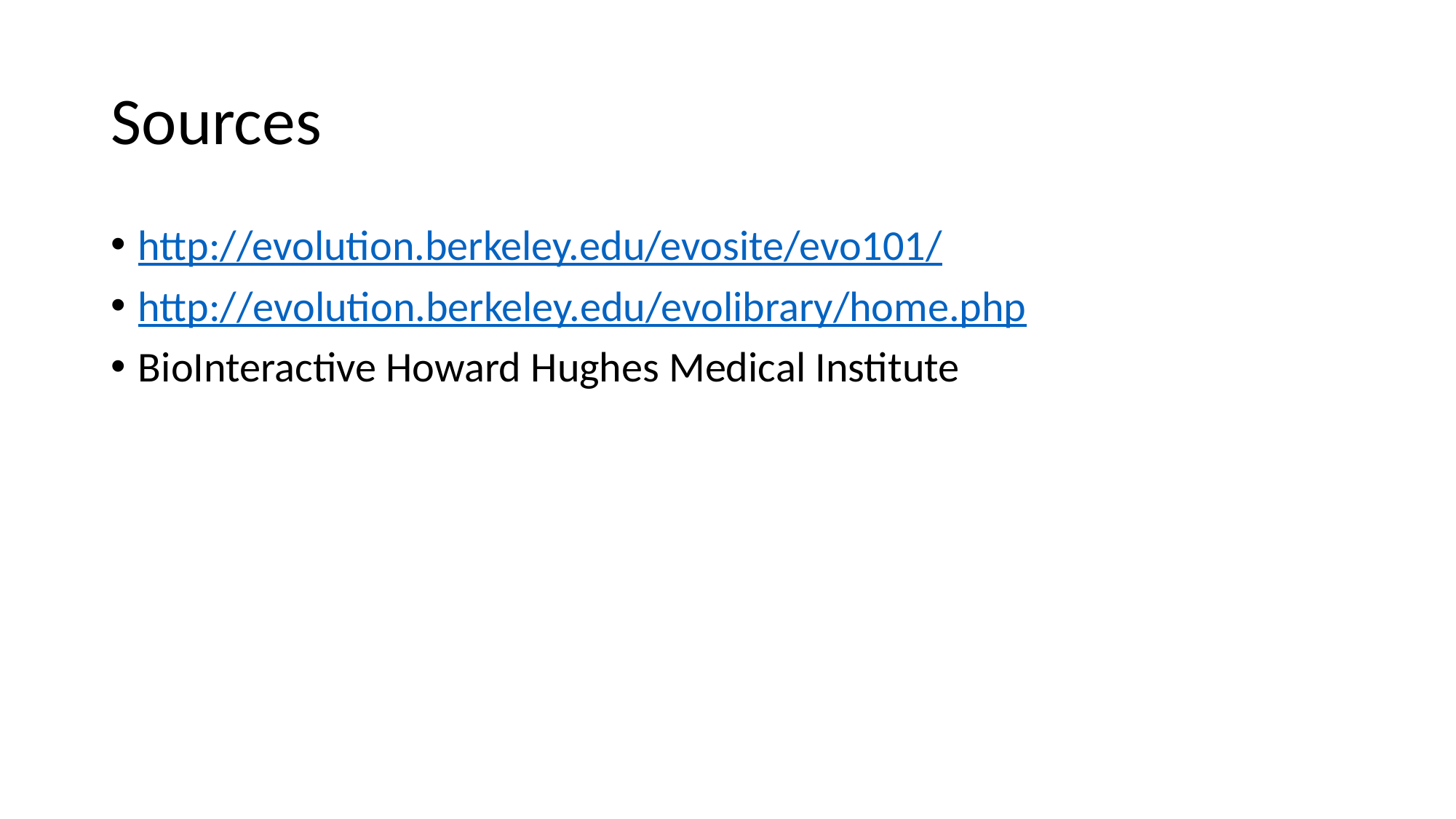

# Sources
http://evolution.berkeley.edu/evosite/evo101/
http://evolution.berkeley.edu/evolibrary/home.php
BioInteractive Howard Hughes Medical Institute